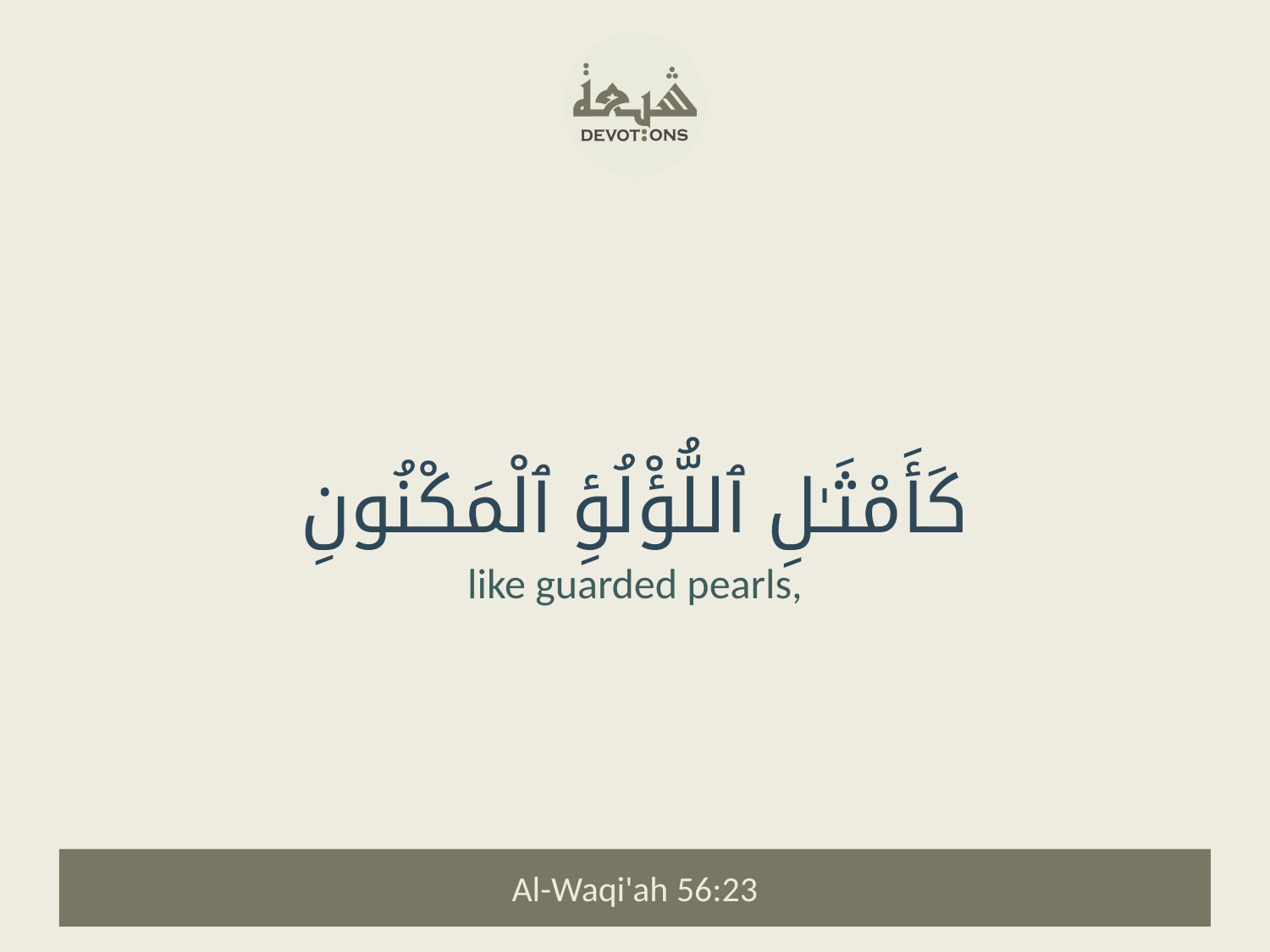

كَأَمْثَـٰلِ ٱللُّؤْلُؤِ ٱلْمَكْنُونِ
like guarded pearls,
Al-Waqi'ah 56:23